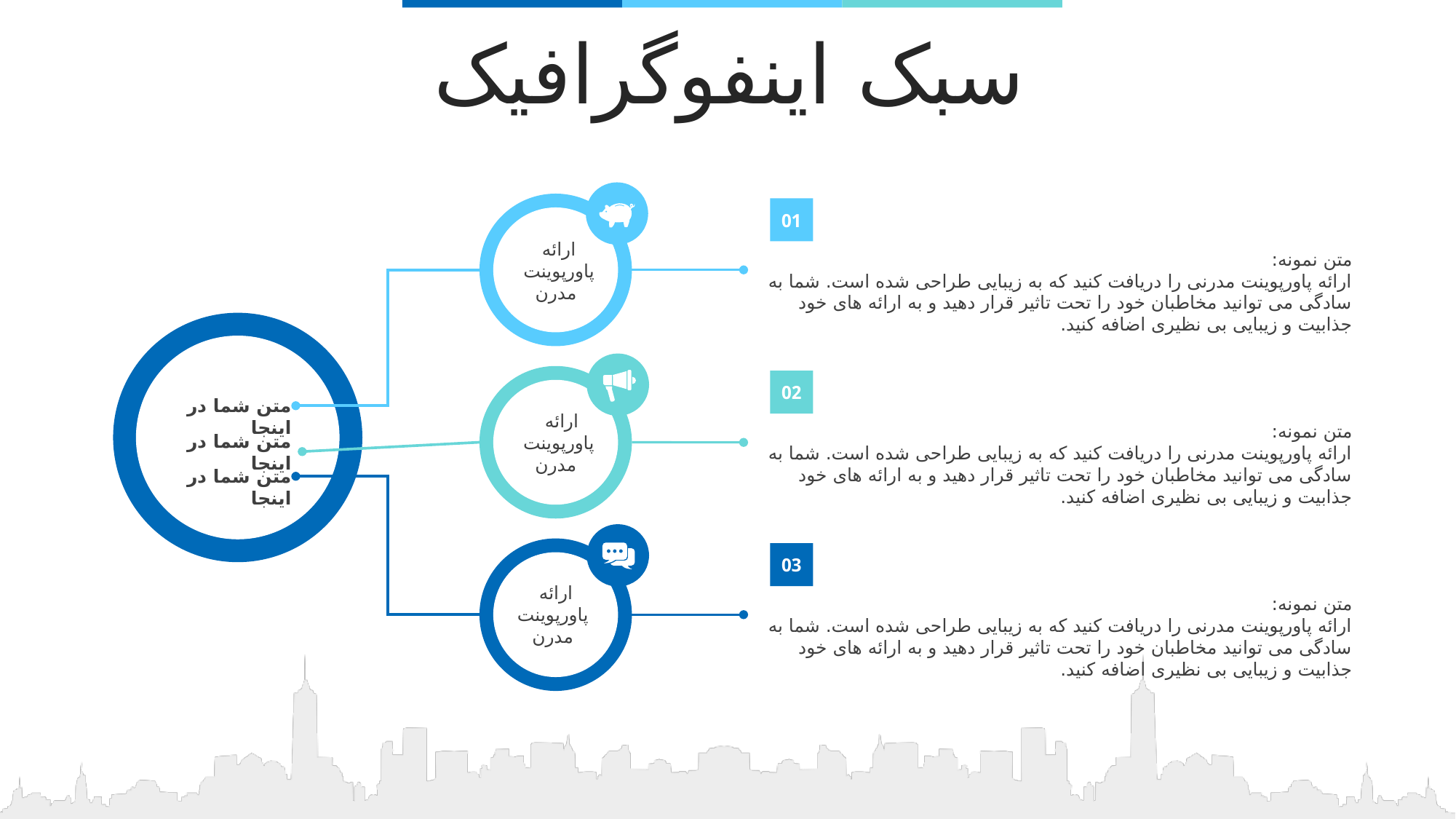

سبک اینفوگرافیک

01

ارائه
پاورپوینت
مدرن
متن نمونه:
ارائه پاورپوینت مدرنی را دریافت کنید که به زیبایی طراحی شده است. شما به سادگی می توانید مخاطبان خود را تحت تاثیر قرار دهید و به ارائه های خود جذابیت و زیبایی بی نظیری اضافه کنید.

02

متن شما در اینجا
ارائه
پاورپوینت
 مدرن
متن نمونه:
ارائه پاورپوینت مدرنی را دریافت کنید که به زیبایی طراحی شده است. شما به سادگی می توانید مخاطبان خود را تحت تاثیر قرار دهید و به ارائه های خود جذابیت و زیبایی بی نظیری اضافه کنید.
متن شما در اینجا
متن شما در اینجا

03
ارائه
 پاورپوینت
 مدرن
متن نمونه:
ارائه پاورپوینت مدرنی را دریافت کنید که به زیبایی طراحی شده است. شما به سادگی می توانید مخاطبان خود را تحت تاثیر قرار دهید و به ارائه های خود جذابیت و زیبایی بی نظیری اضافه کنید.